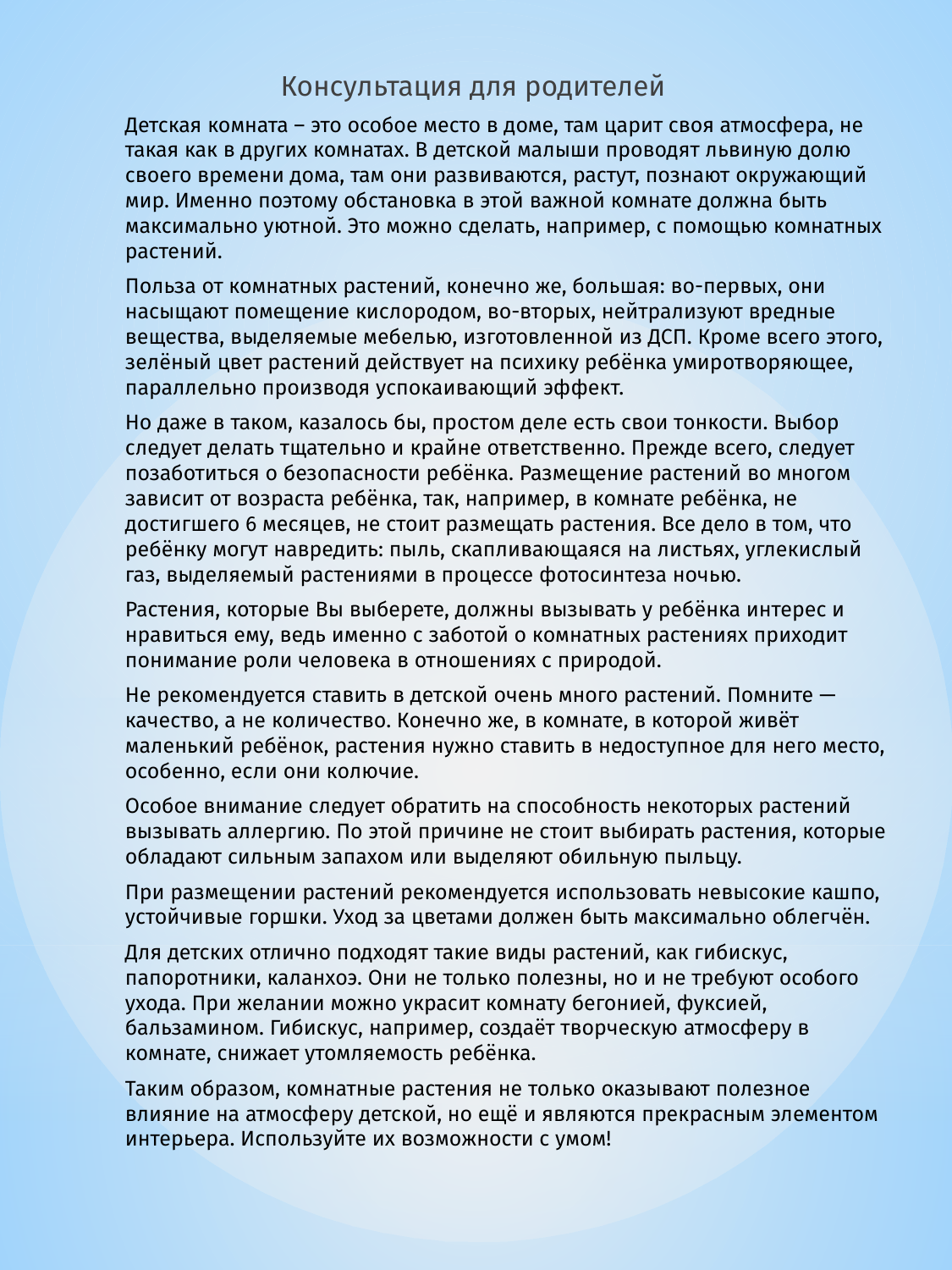

Консультация для родителей
Детская комната – это особое место в доме, там царит своя атмосфера, не такая как в других комнатах. В детской малыши проводят львиную долю своего времени дома, там они развиваются, растут, познают окружающий мир. Именно поэтому обстановка в этой важной комнате должна быть максимально уютной. Это можно сделать, например, с помощью комнатных растений.
Польза от комнатных растений, конечно же, большая: во-первых, они насыщают помещение кислородом, во-вторых, нейтрализуют вредные вещества, выделяемые мебелью, изготовленной из ДСП. Кроме всего этого, зелёный цвет растений действует на психику ребёнка умиротворяющее, параллельно производя успокаивающий эффект.
Но даже в таком, казалось бы, простом деле есть свои тонкости. Выбор следует делать тщательно и крайне ответственно. Прежде всего, следует позаботиться о безопасности ребёнка. Размещение растений во многом зависит от возраста ребёнка, так, например, в комнате ребёнка, не достигшего 6 месяцев, не стоит размещать растения. Все дело в том, что ребёнку могут навредить: пыль, скапливающаяся на листьях, углекислый газ, выделяемый растениями в процессе фотосинтеза ночью.
Растения, которые Вы выберете, должны вызывать у ребёнка интерес и нравиться ему, ведь именно с заботой о комнатных растениях приходит понимание роли человека в отношениях с природой.
Не рекомендуется ставить в детской очень много растений. Помните — качество, а не количество. Конечно же, в комнате, в которой живёт маленький ребёнок, растения нужно ставить в недоступное для него место, особенно, если они колючие.
Особое внимание следует обратить на способность некоторых растений вызывать аллергию. По этой причине не стоит выбирать растения, которые обладают сильным запахом или выделяют обильную пыльцу.
При размещении растений рекомендуется использовать невысокие кашпо, устойчивые горшки. Уход за цветами должен быть максимально облегчён.
Для детских отлично подходят такие виды растений, как гибискус, папоротники, каланхоэ. Они не только полезны, но и не требуют особого ухода. При желании можно украсит комнату бегонией, фуксией, бальзамином. Гибискус, например, создаёт творческую атмосферу в комнате, снижает утомляемость ребёнка.
Таким образом, комнатные растения не только оказывают полезное влияние на атмосферу детской, но ещё и являются прекрасным элементом интерьера. Используйте их возможности с умом!